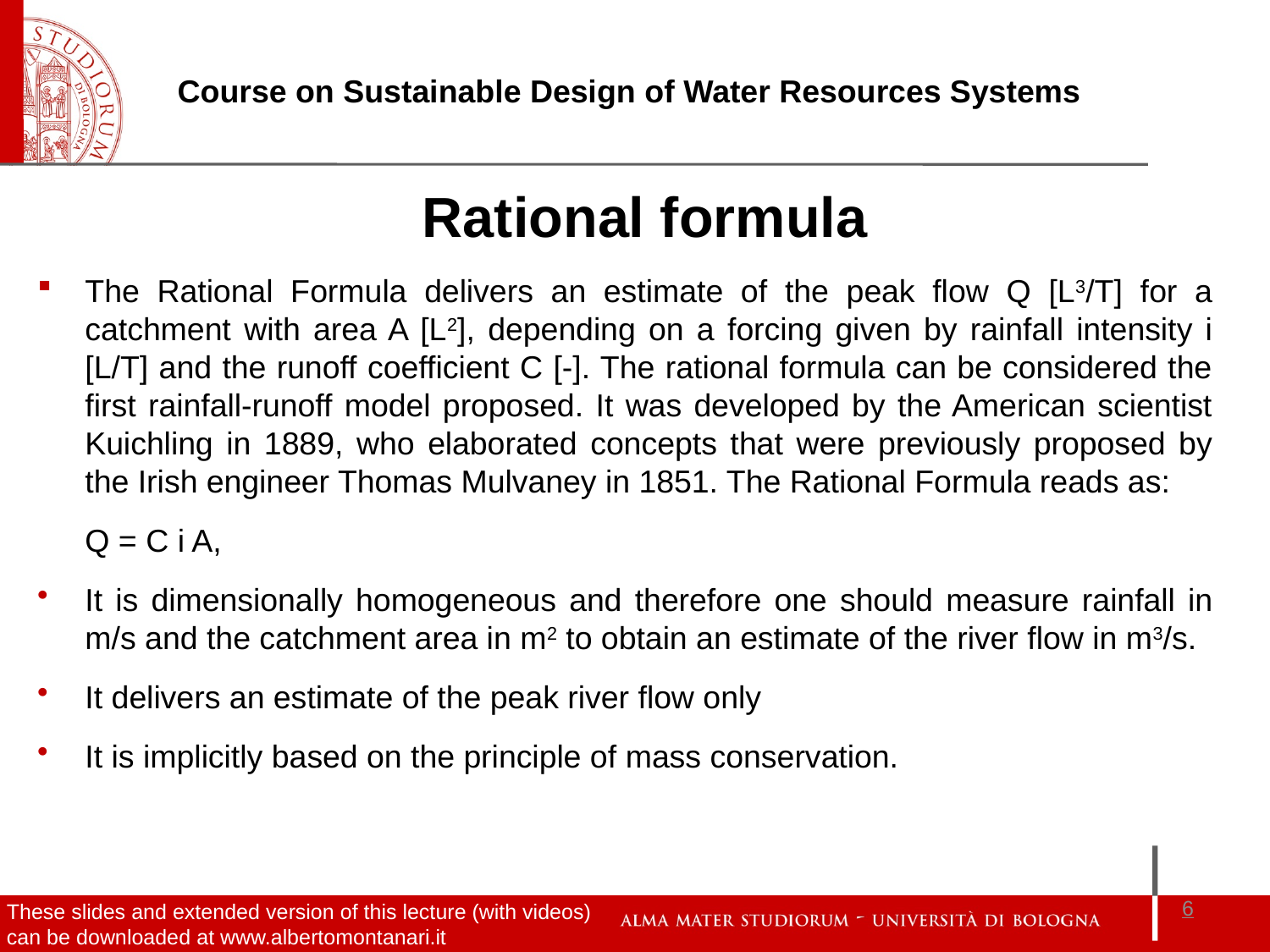

Rational formula
The Rational Formula delivers an estimate of the peak flow Q [L3/T] for a catchment with area A [L2], depending on a forcing given by rainfall intensity i [L/T] and the runoff coefficient C [-]. The rational formula can be considered the first rainfall-runoff model proposed. It was developed by the American scientist Kuichling in 1889, who elaborated concepts that were previously proposed by the Irish engineer Thomas Mulvaney in 1851. The Rational Formula reads as:
	Q = C i A,
It is dimensionally homogeneous and therefore one should measure rainfall in m/s and the catchment area in m2 to obtain an estimate of the river flow in m3/s.
It delivers an estimate of the peak river flow only
It is implicitly based on the principle of mass conservation.
6